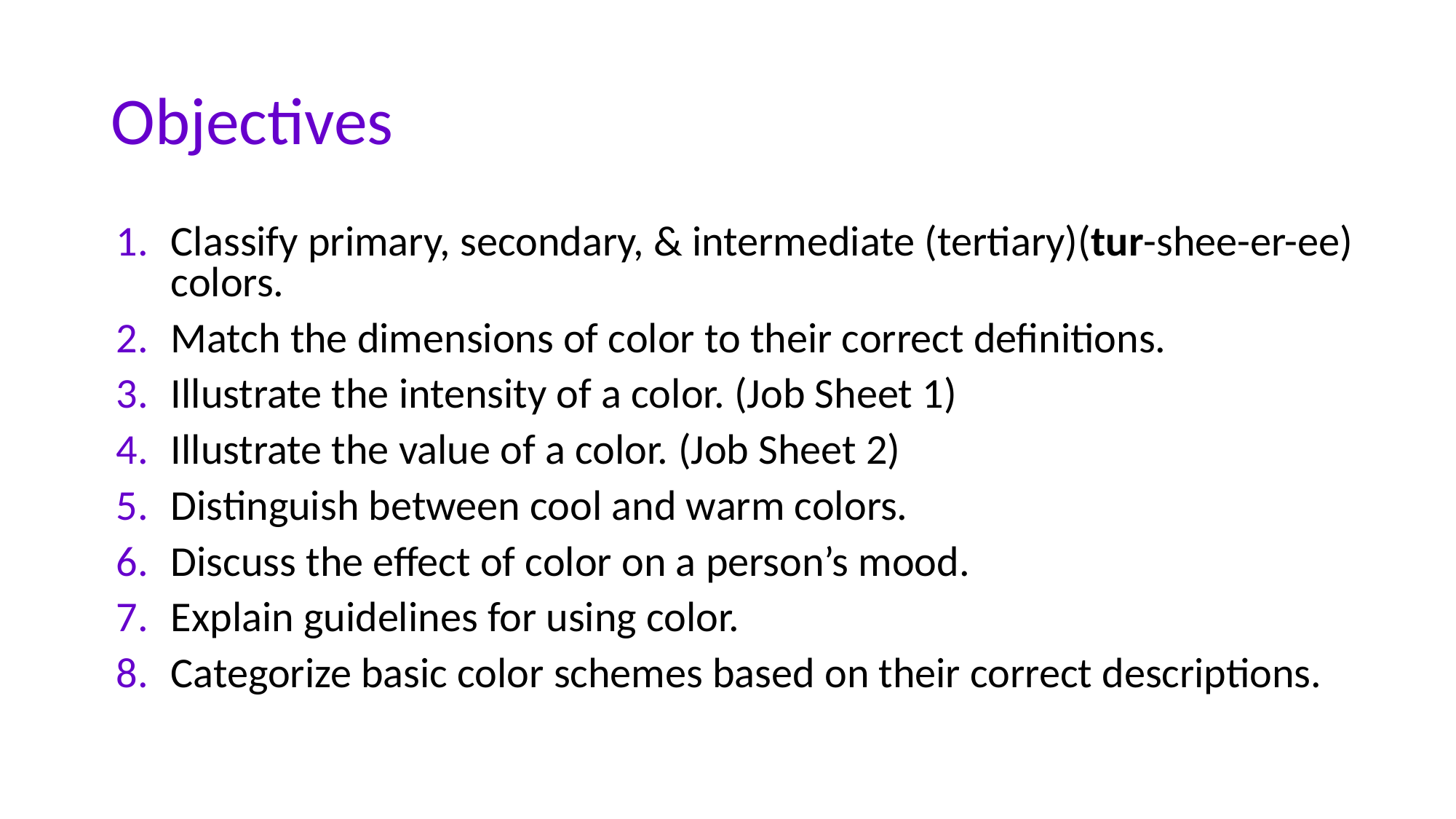

# Objectives
Classify primary, secondary, & intermediate (tertiary)(tur-shee-er-ee) colors.
Match the dimensions of color to their correct definitions.
Illustrate the intensity of a color. (Job Sheet 1)
Illustrate the value of a color. (Job Sheet 2)
Distinguish between cool and warm colors.
Discuss the effect of color on a person’s mood.
Explain guidelines for using color.
Categorize basic color schemes based on their correct descriptions.